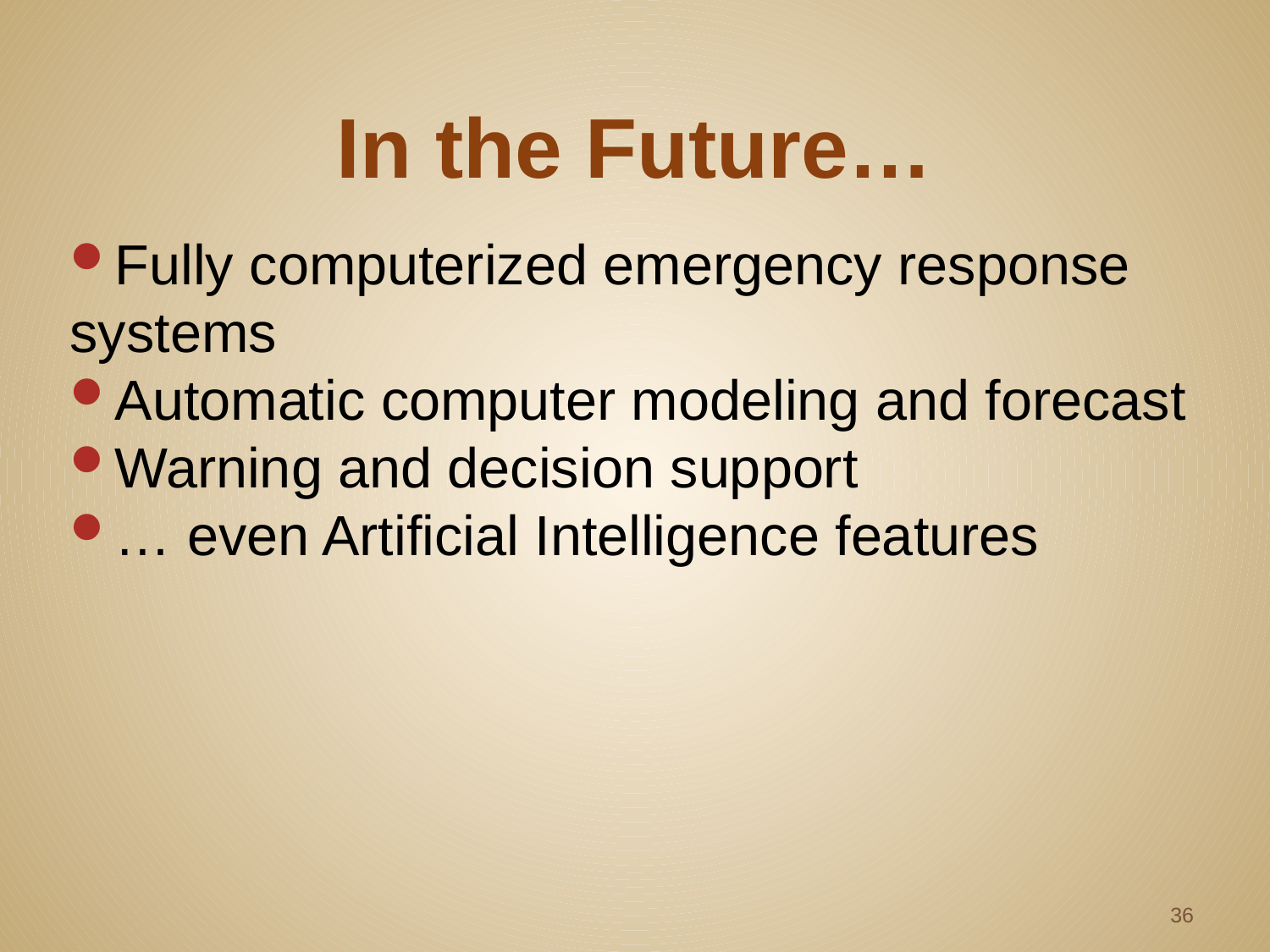

# In the Future…
Fully computerized emergency response systems
Automatic computer modeling and forecast
Warning and decision support
… even Artificial Intelligence features
36